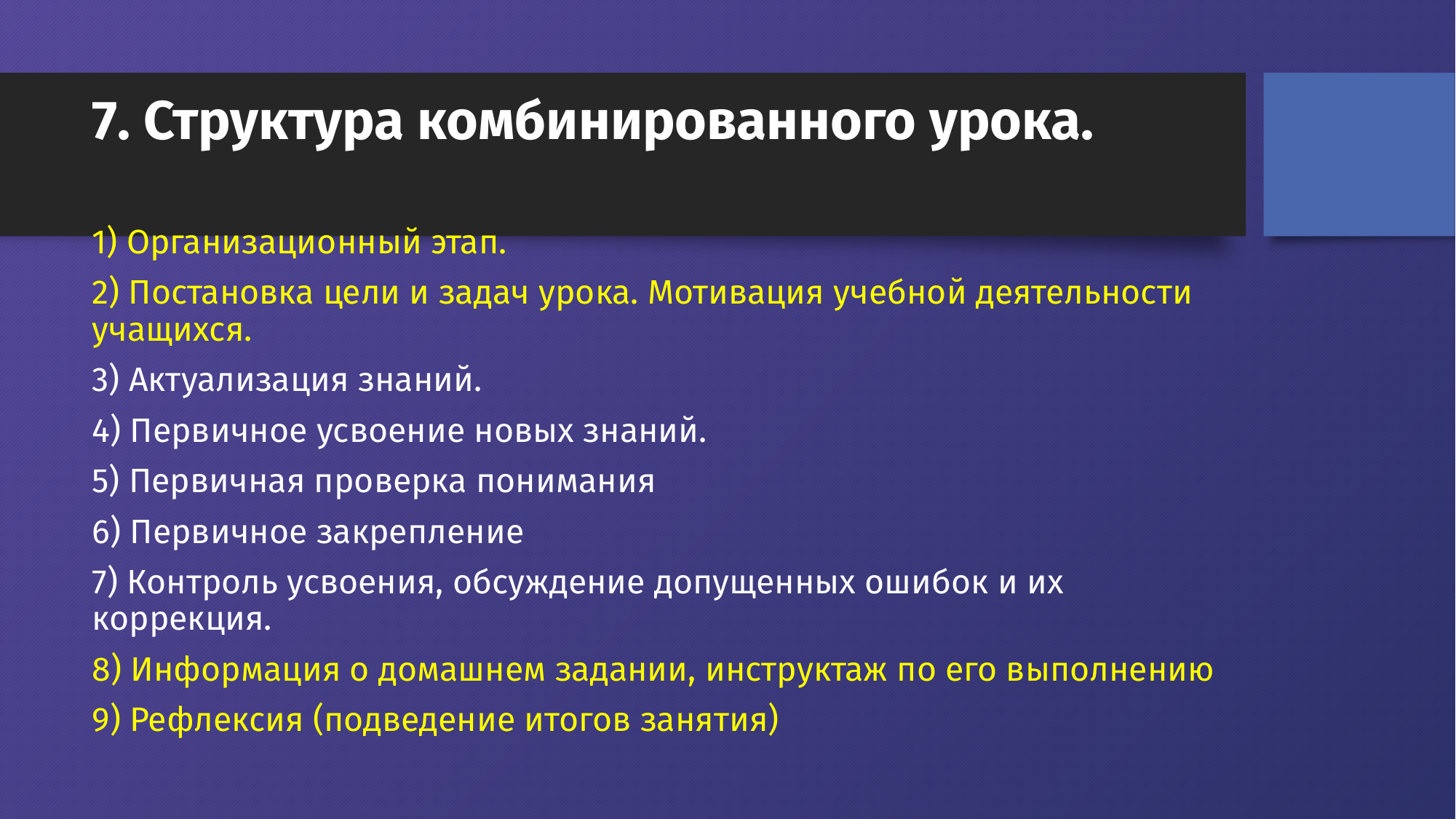

# 7. Структура комбинированного урока.
1) Организационный этап.
2) Постановка цели и задач урока. Мотивация учебной деятельности учащихся.
3) Актуализация знаний.
4) Первичное усвоение новых знаний.
5) Первичная проверка понимания
6) Первичное закрепление
7) Контроль усвоения, обсуждение допущенных ошибок и их коррекция.
8) Информация о домашнем задании, инструктаж по его выполнению
9) Рефлексия (подведение итогов занятия)